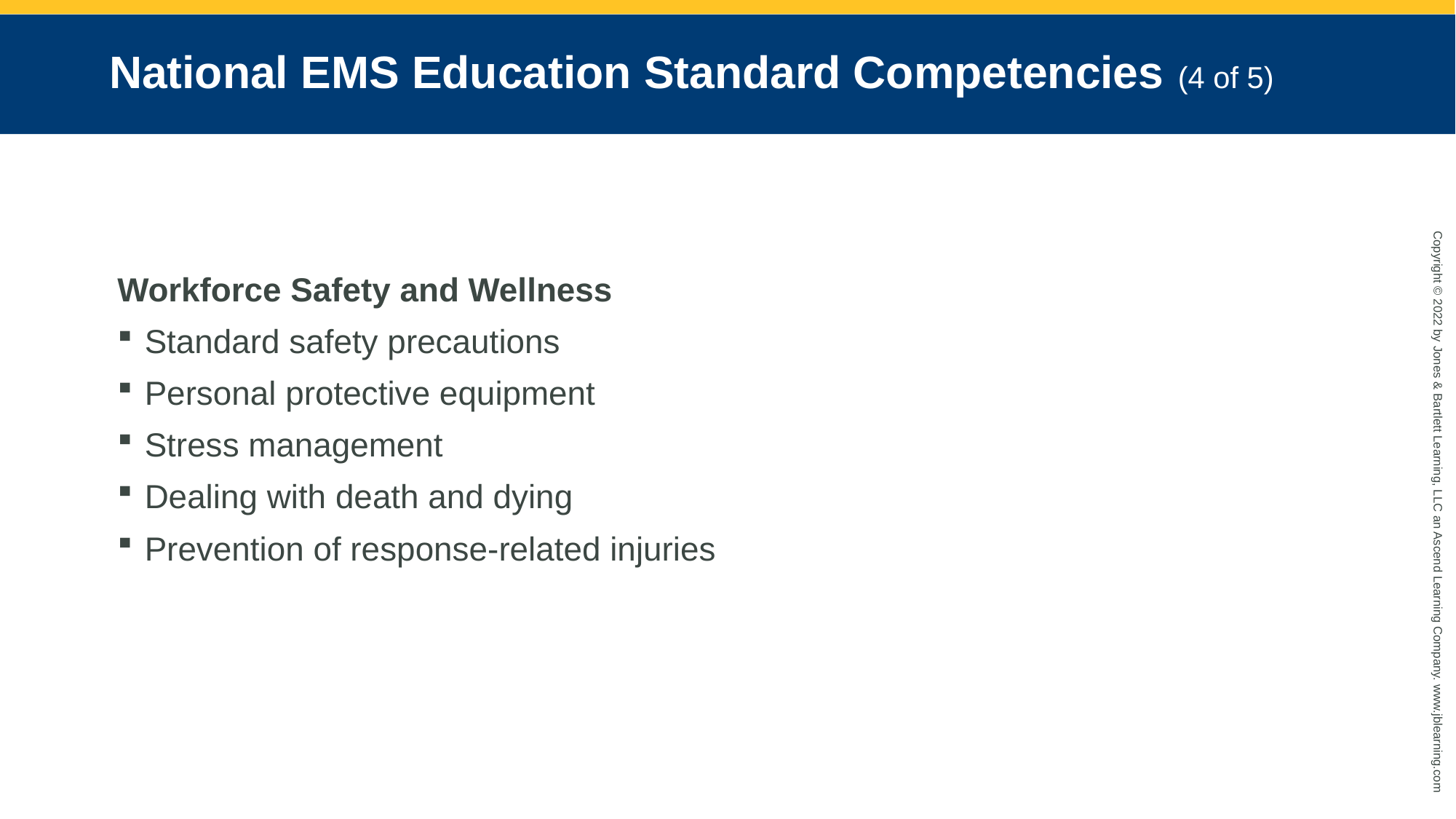

# National EMS Education Standard Competencies (4 of 5)
Workforce Safety and Wellness
Standard safety precautions
Personal protective equipment
Stress management
Dealing with death and dying
Prevention of response-related injuries